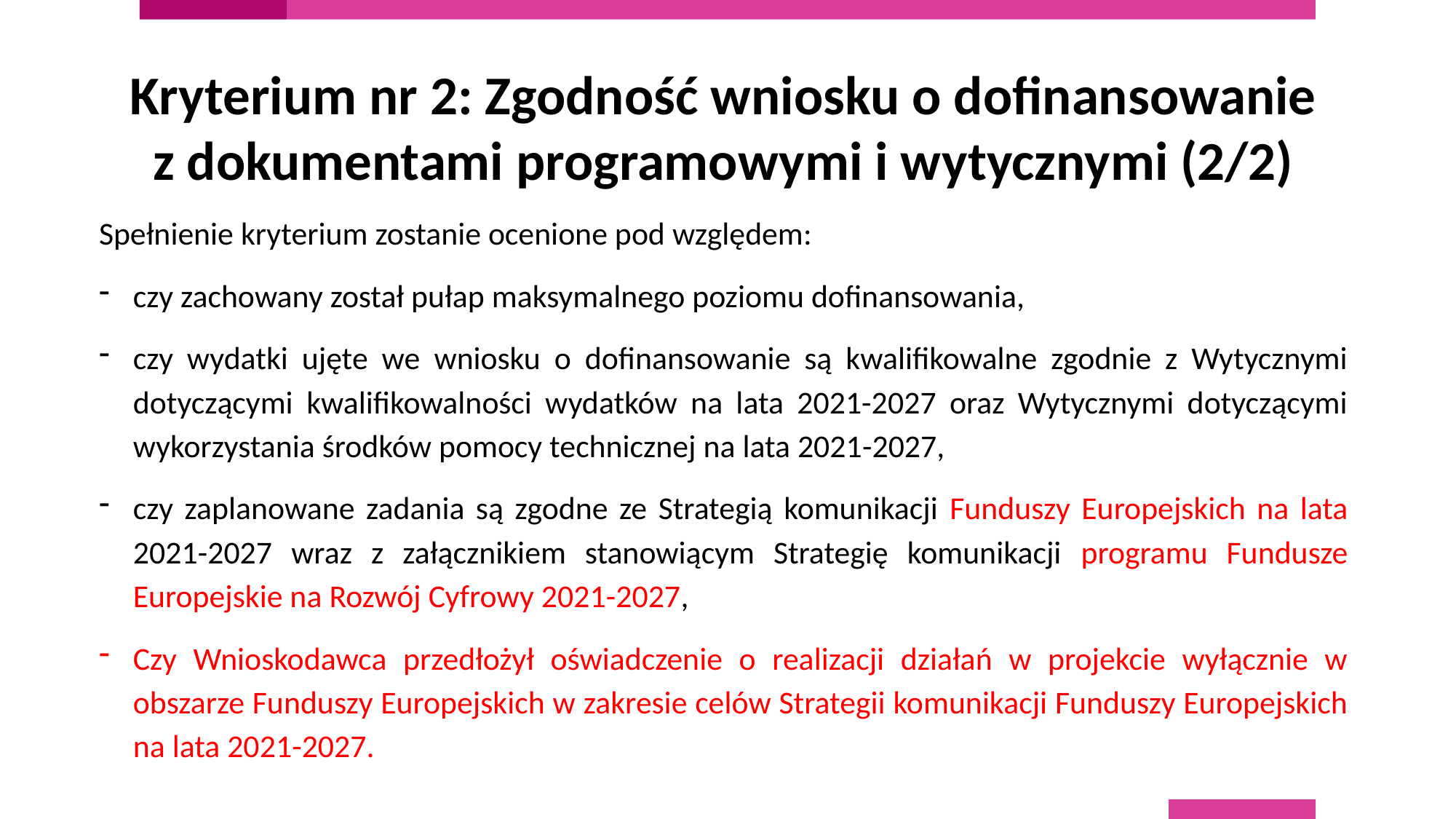

Kryterium nr 2: Zgodność wniosku o dofinansowanie z dokumentami programowymi i wytycznymi (2/2)
Spełnienie kryterium zostanie ocenione pod względem:
czy zachowany został pułap maksymalnego poziomu dofinansowania,
czy wydatki ujęte we wniosku o dofinansowanie są kwalifikowalne zgodnie z Wytycznymi dotyczącymi kwalifikowalności wydatków na lata 2021-2027 oraz Wytycznymi dotyczącymi wykorzystania środków pomocy technicznej na lata 2021-2027,
czy zaplanowane zadania są zgodne ze Strategią komunikacji Funduszy Europejskich na lata 2021-2027 wraz z załącznikiem stanowiącym Strategię komunikacji programu Fundusze Europejskie na Rozwój Cyfrowy 2021-2027,
Czy Wnioskodawca przedłożył oświadczenie o realizacji działań w projekcie wyłącznie w obszarze Funduszy Europejskich w zakresie celów Strategii komunikacji Funduszy Europejskich na lata 2021-2027.